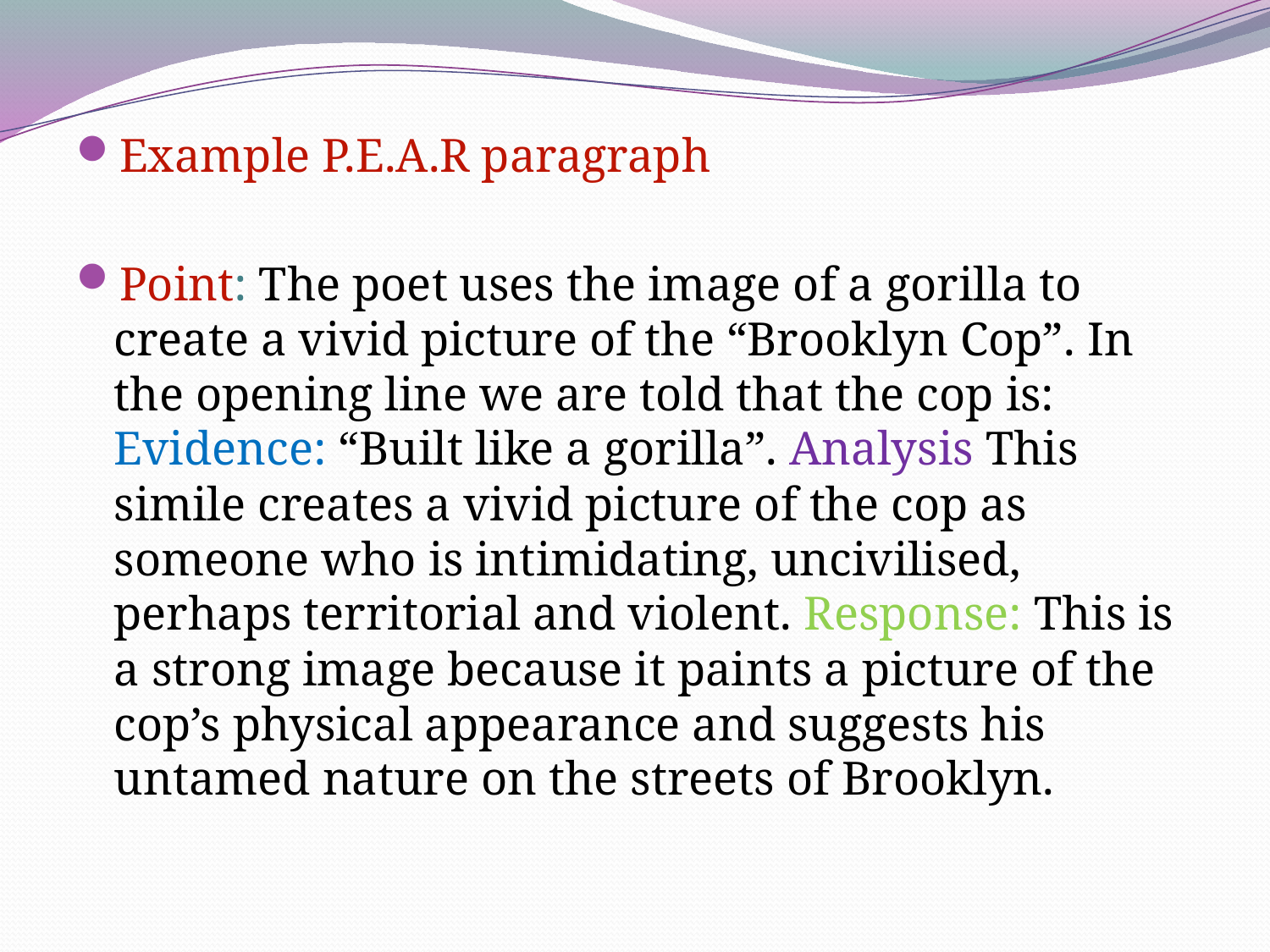

Example P.E.A.R paragraph

Point: The poet uses the image of a gorilla to create a vivid picture of the “Brooklyn Cop”. In the opening line we are told that the cop is: Evidence: “Built like a gorilla”. Analysis This simile creates a vivid picture of the cop as someone who is intimidating, uncivilised, perhaps territorial and violent. Response: This is a strong image because it paints a picture of the cop’s physical appearance and suggests his untamed nature on the streets of Brooklyn.